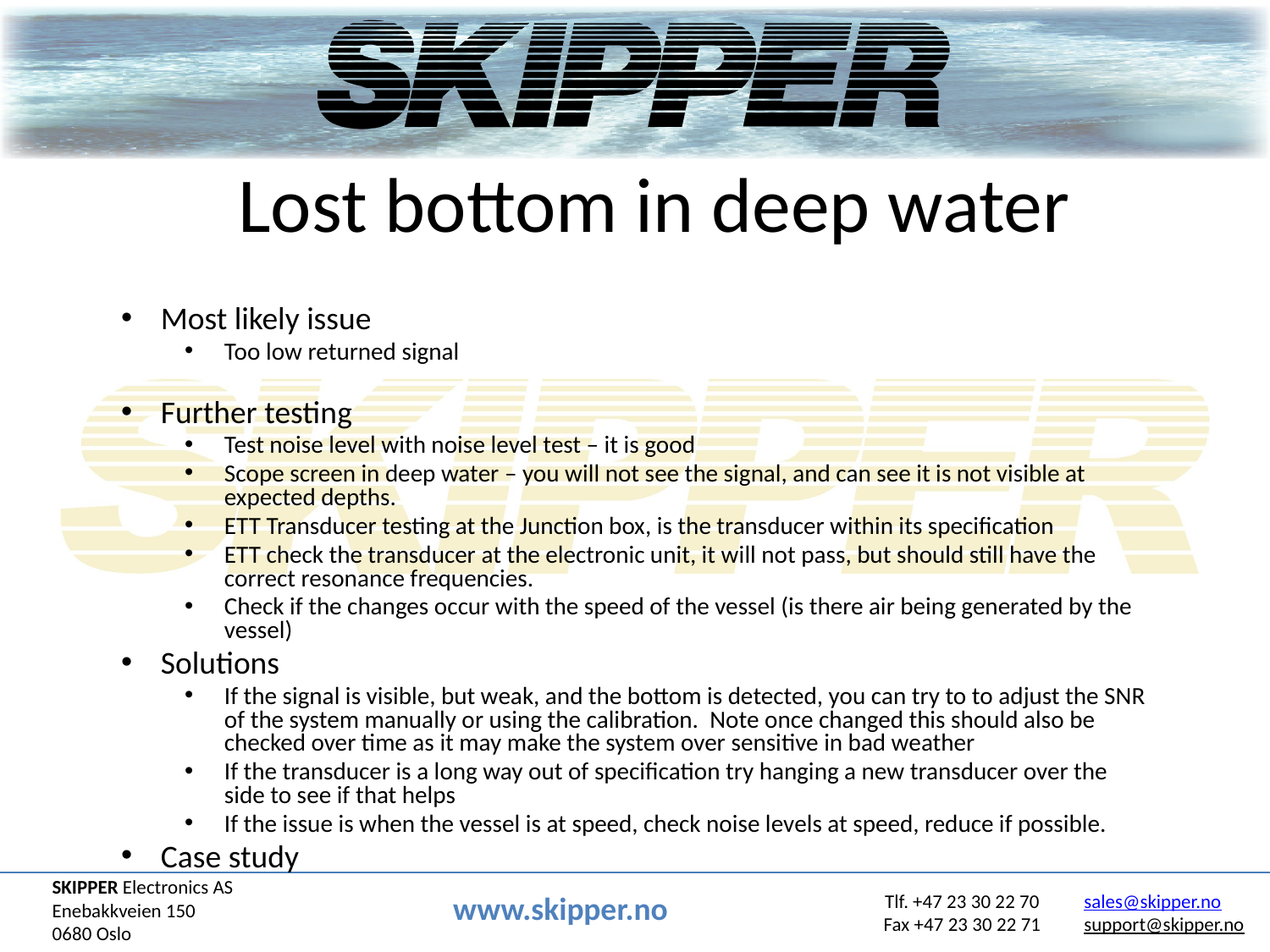

# Lost bottom in deep water

Most likely issue
Too low returned signal

Further testing
Test noise level with noise level test – it is good
Scope screen in deep water – you will not see the signal, and can see it is not visible at expected depths.
ETT Transducer testing at the Junction box, is the transducer within its specification
ETT check the transducer at the electronic unit, it will not pass, but should still have the correct resonance frequencies.
Check if the changes occur with the speed of the vessel (is there air being generated by the vessel)
Solutions
If the signal is visible, but weak, and the bottom is detected, you can try to to adjust the SNR of the system manually or using the calibration.  Note once changed this should also be checked over time as it may make the system over sensitive in bad weather
If the transducer is a long way out of specification try hanging a new transducer over the side to see if that helps
If the issue is when the vessel is at speed, check noise levels at speed, reduce if possible.
Case study